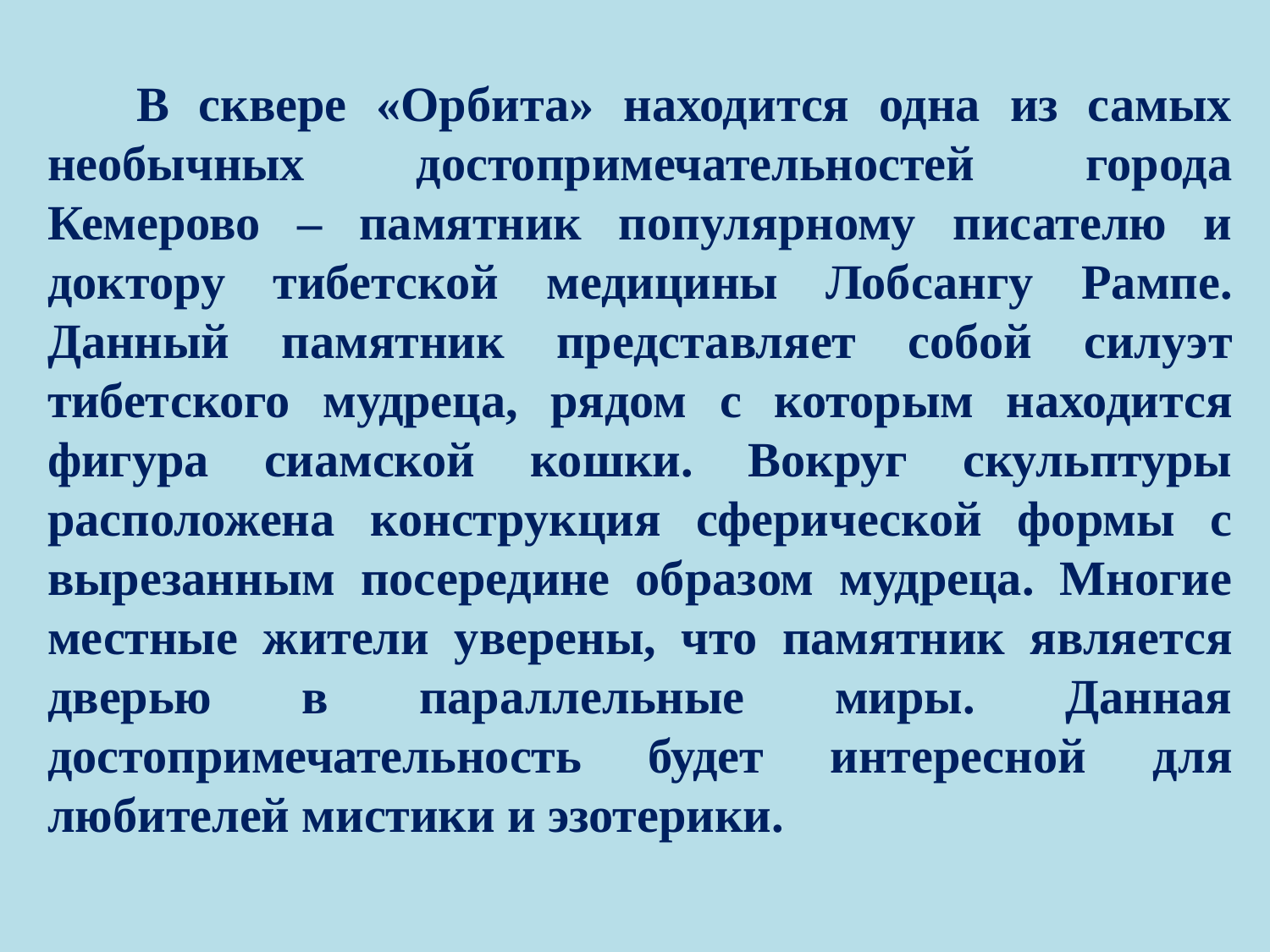

В сквере «Орбита» находится одна из самых необычных достопримечательностей города Кемерово – памятник популярному писателю и доктору тибетской медицины Лобсангу Рампе. Данный памятник представляет собой силуэт тибетского мудреца, рядом с которым находится фигура сиамской кошки. Вокруг скульптуры расположена конструкция сферической формы с вырезанным посередине образом мудреца. Многие местные жители уверены, что памятник является дверью в параллельные миры. Данная достопримечательность будет интересной для любителей мистики и эзотерики.